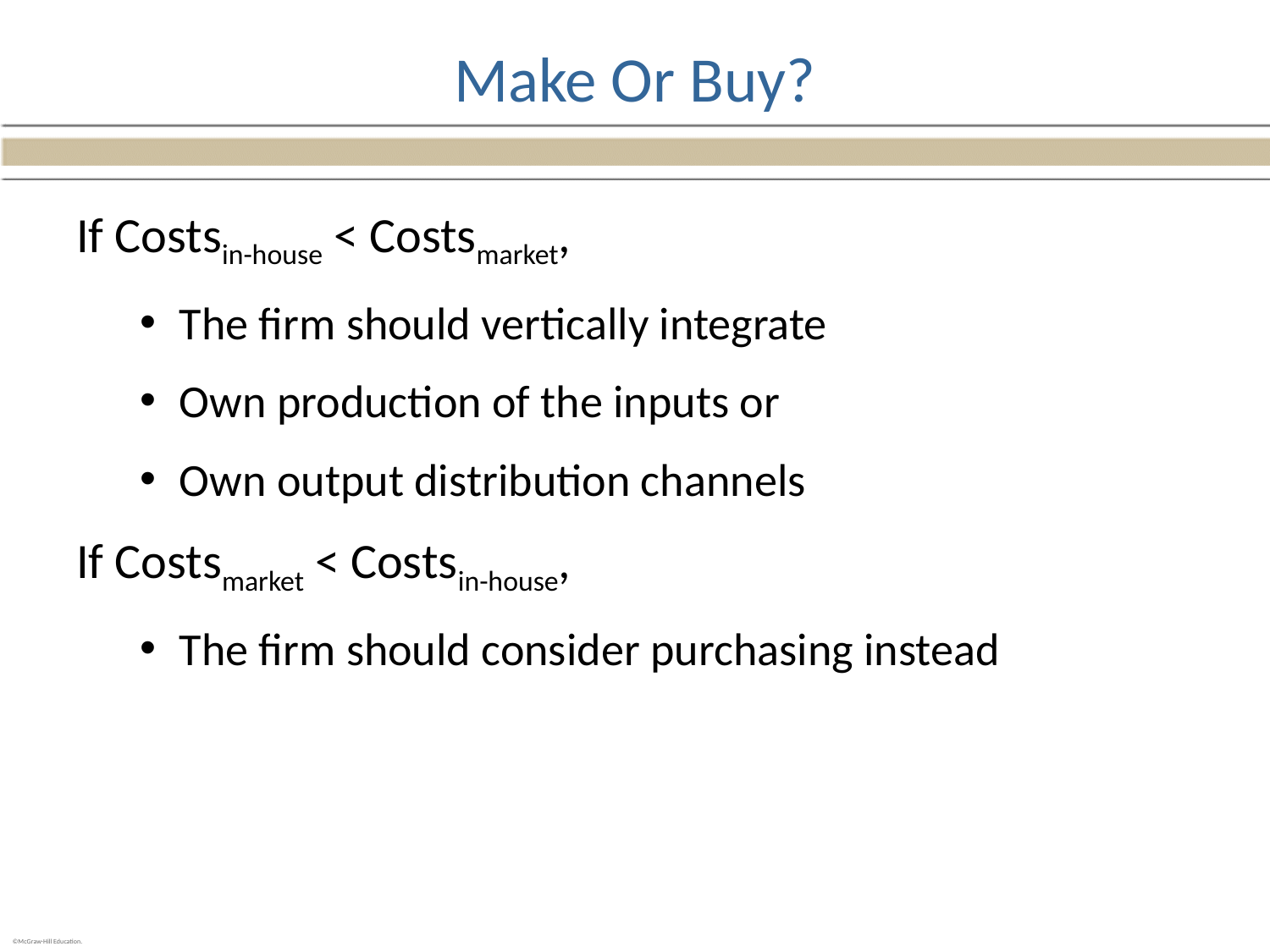

# Make Or Buy?
If Costsin-house < Costsmarket,
The firm should vertically integrate
Own production of the inputs or
Own output distribution channels
If Costsmarket < Costsin-house,
The firm should consider purchasing instead